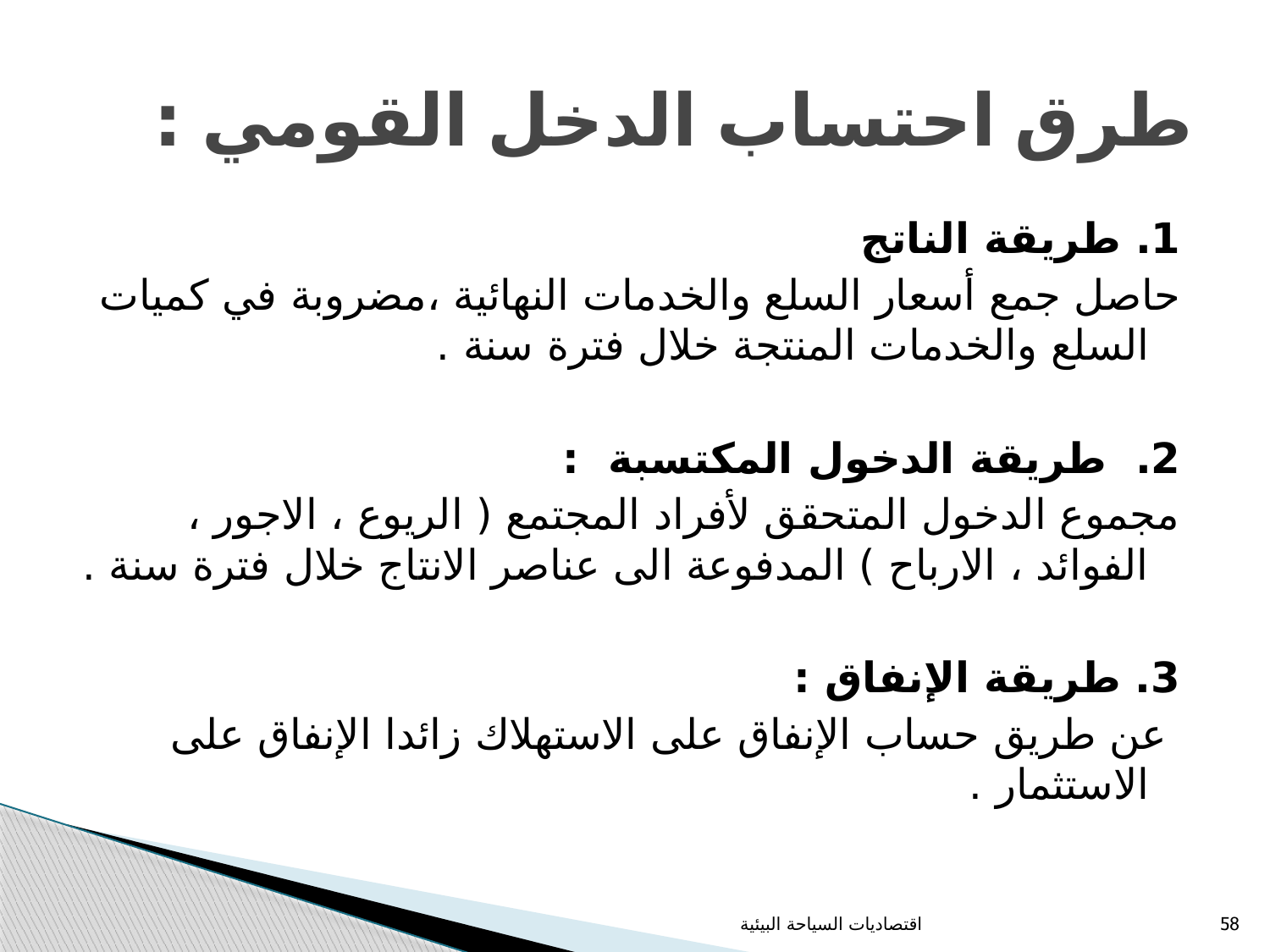

# طرق احتساب الدخل القومي :
1. طريقة الناتج
حاصل جمع أسعار السلع والخدمات النهائية ،مضروبة في كميات السلع والخدمات المنتجة خلال فترة سنة .

2.  طريقة الدخول المكتسبة  :
مجموع الدخول المتحقق لأفراد المجتمع ( الريوع ، الاجور ، الفوائد ، الارباح ) المدفوعة الى عناصر الانتاج خلال فترة سنة .

3. طريقة الإنفاق :
 عن طريق حساب الإنفاق على الاستهلاك زائدا الإنفاق على الاستثمار .
اقتصاديات السياحة البيئية
58